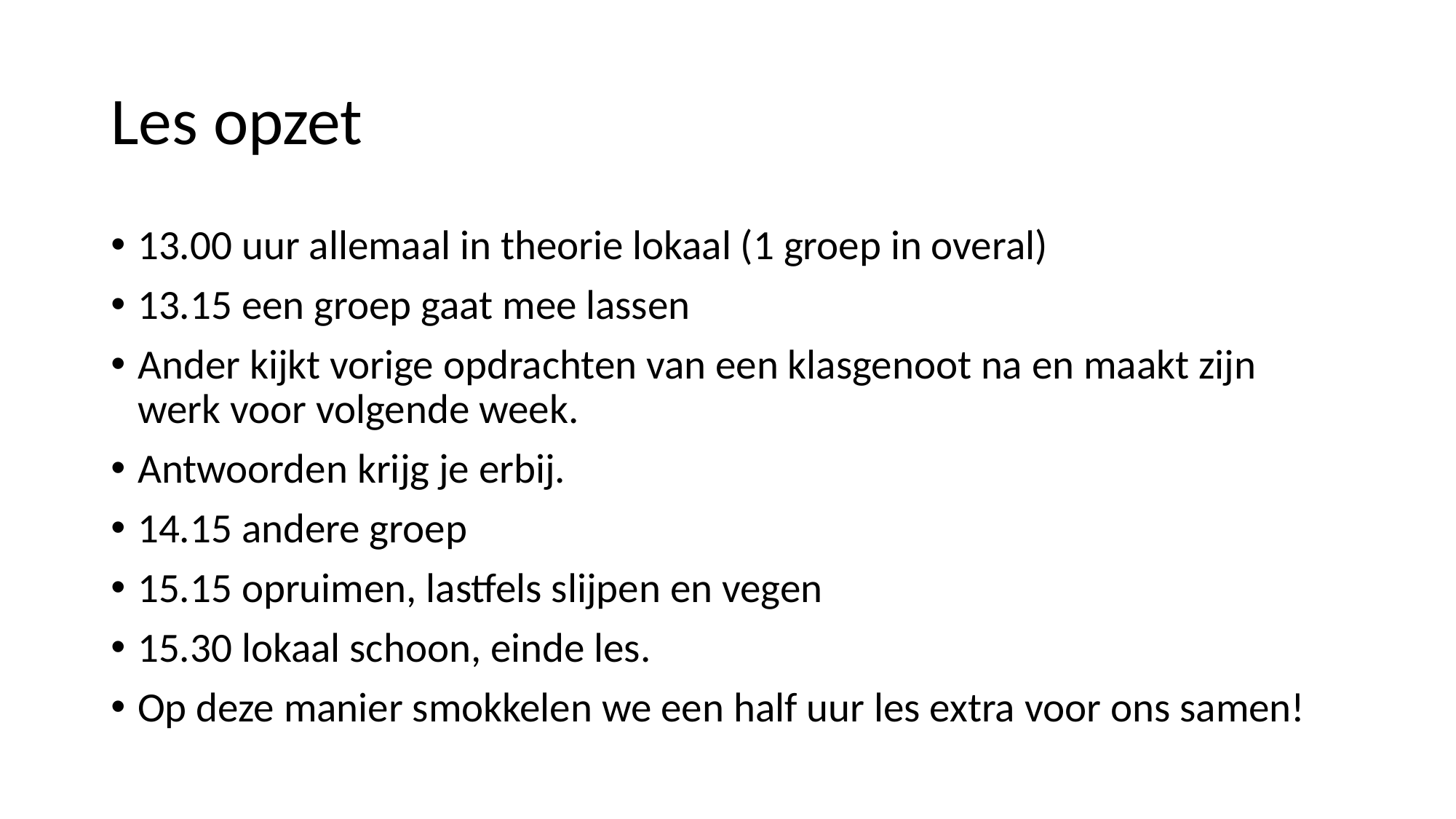

# Les opzet
13.00 uur allemaal in theorie lokaal (1 groep in overal)
13.15 een groep gaat mee lassen
Ander kijkt vorige opdrachten van een klasgenoot na en maakt zijn werk voor volgende week.
Antwoorden krijg je erbij.
14.15 andere groep
15.15 opruimen, lastfels slijpen en vegen
15.30 lokaal schoon, einde les.
Op deze manier smokkelen we een half uur les extra voor ons samen!